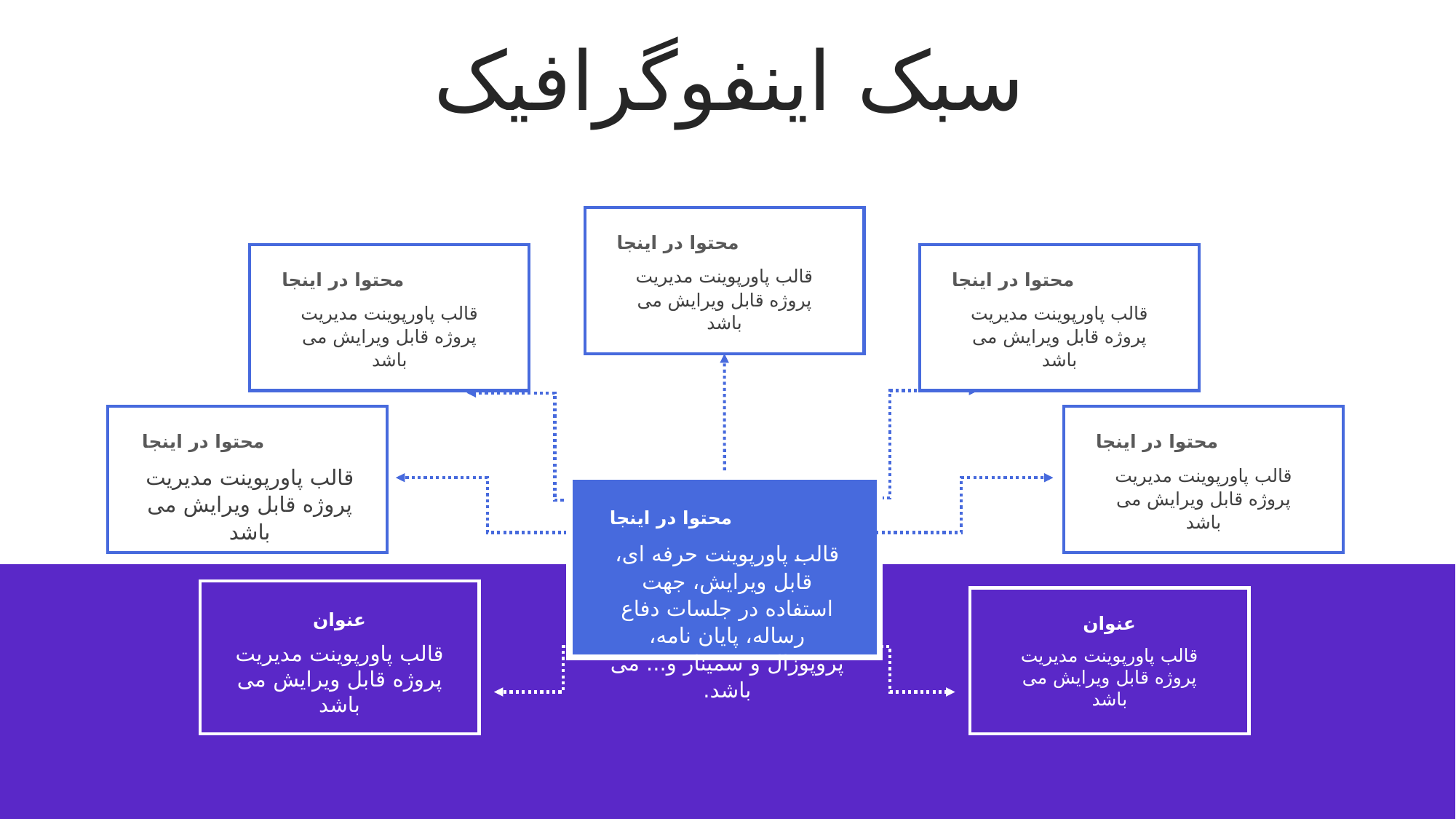

سبک اینفوگرافیک

محتوا در اینجا

قالب پاورپوینت مدیریت پروژه قابل ویرایش می باشد

محتوا در اینجا

قالب پاورپوینت مدیریت پروژه قابل ویرایش می باشد
محتوا در اینجا

قالب پاورپوینت مدیریت پروژه قابل ویرایش می باشد

محتوا در اینجا

قالب پاورپوینت مدیریت پروژه قابل ویرایش می باشد
محتوا در اینجا

قالب پاورپوینت مدیریت پروژه قابل ویرایش می باشد
محتوا در اینجا

قالب پاورپوینت حرفه ای، قابل ویرایش، جهت استفاده در جلسات دفاع رساله، پایان نامه، پروپوزال و سمینار و... می باشد.

عنوان
قالب پاورپوینت مدیریت پروژه قابل ویرایش می باشد

عنوان
قالب پاورپوینت مدیریت پروژه قابل ویرایش می باشد